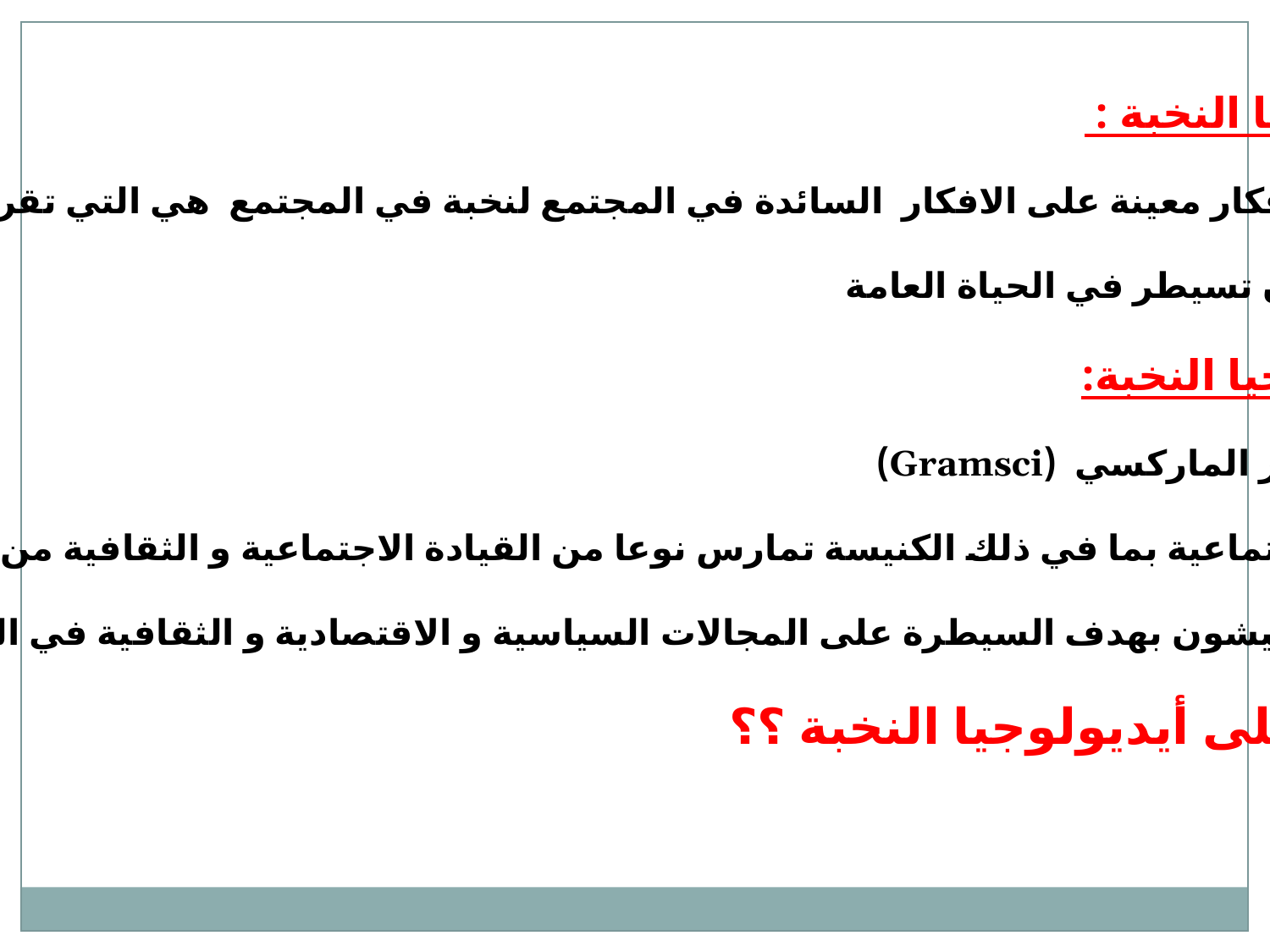

2- أيديولوجيا النخبة :

هي سيطرة افكار معينة على الافكار  السائدة في المجتمع لنخبة في المجتمع  هي التي تقرر نوعية الأفكار

 التي ينبغي ان تسيطر في الحياة العامة

جذور ايدلوجيا النخبة:

تعود الى الفكر الماركسي  (Gramsci)

ان النخب الاجتماعية بما في ذلك الكنيسة تمارس نوعا من القيادة الاجتماعية و الثقافية من خلال تعليم

الناس كيف يعيشون بهدف السيطرة على المجالات السياسية و الاقتصادية و الثقافية في المجتمع

من يؤثر على أيديولوجيا النخبة ؟؟